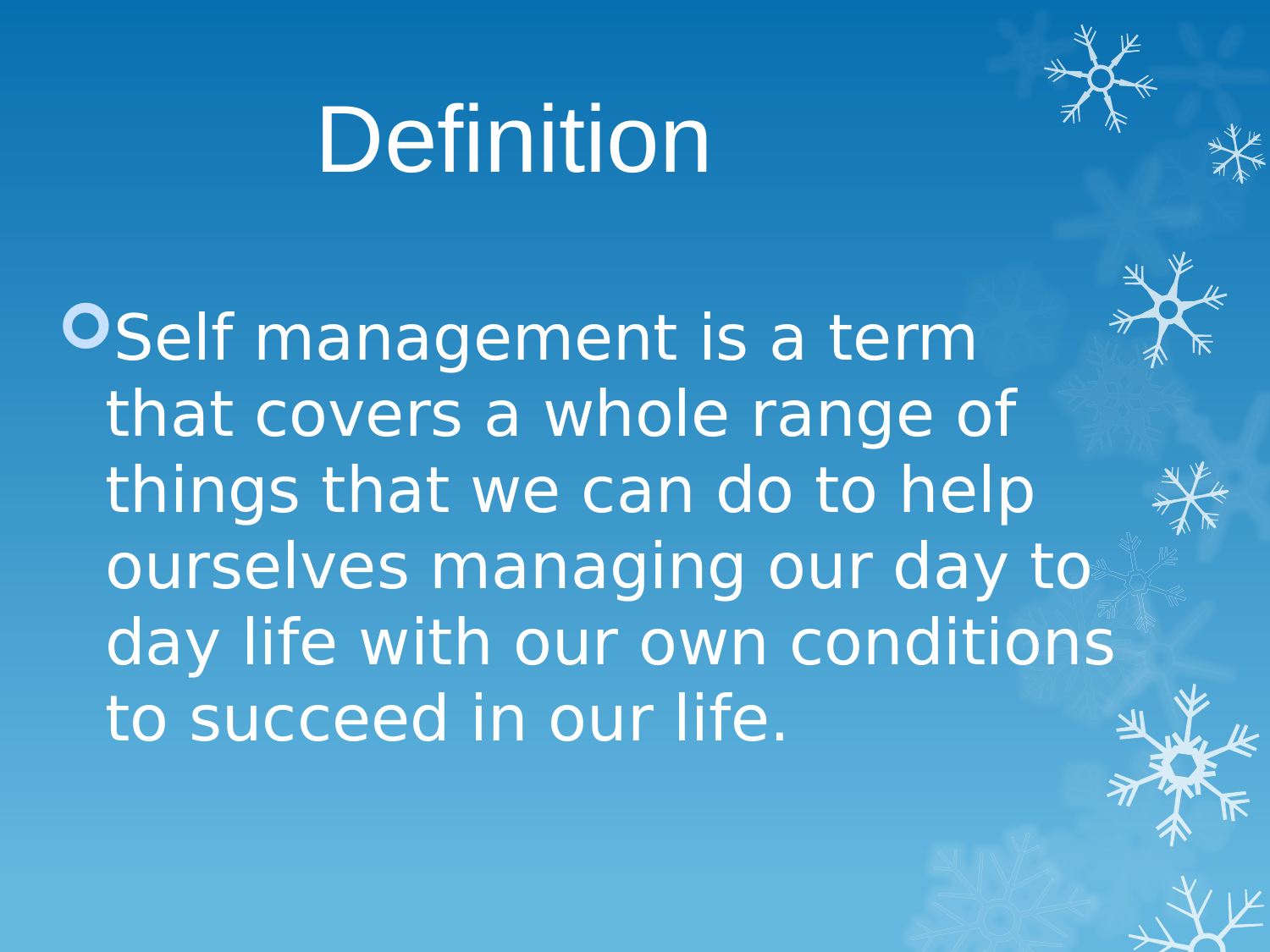

# Definition
Self management is a term that covers a whole range of things that we can do to help ourselves managing our day to day life with our own conditions to succeed in our life.